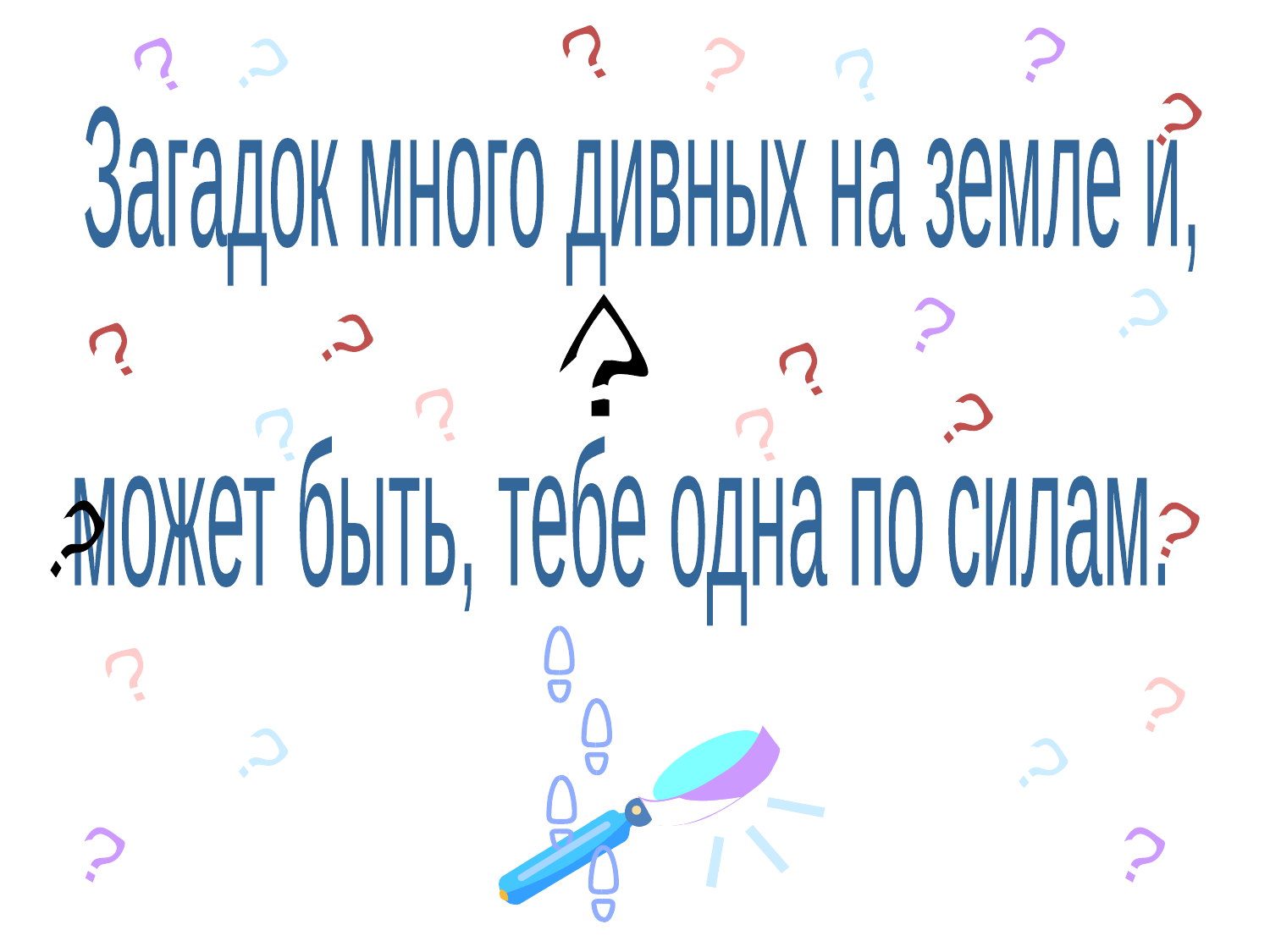

?
?
?
?
?
?
?
Загадок много дивных на земле и,
?
?
?
?
?
?
?
?
?
?
может быть, тебе одна по силам.
?
?

?
?
?
?

?
?